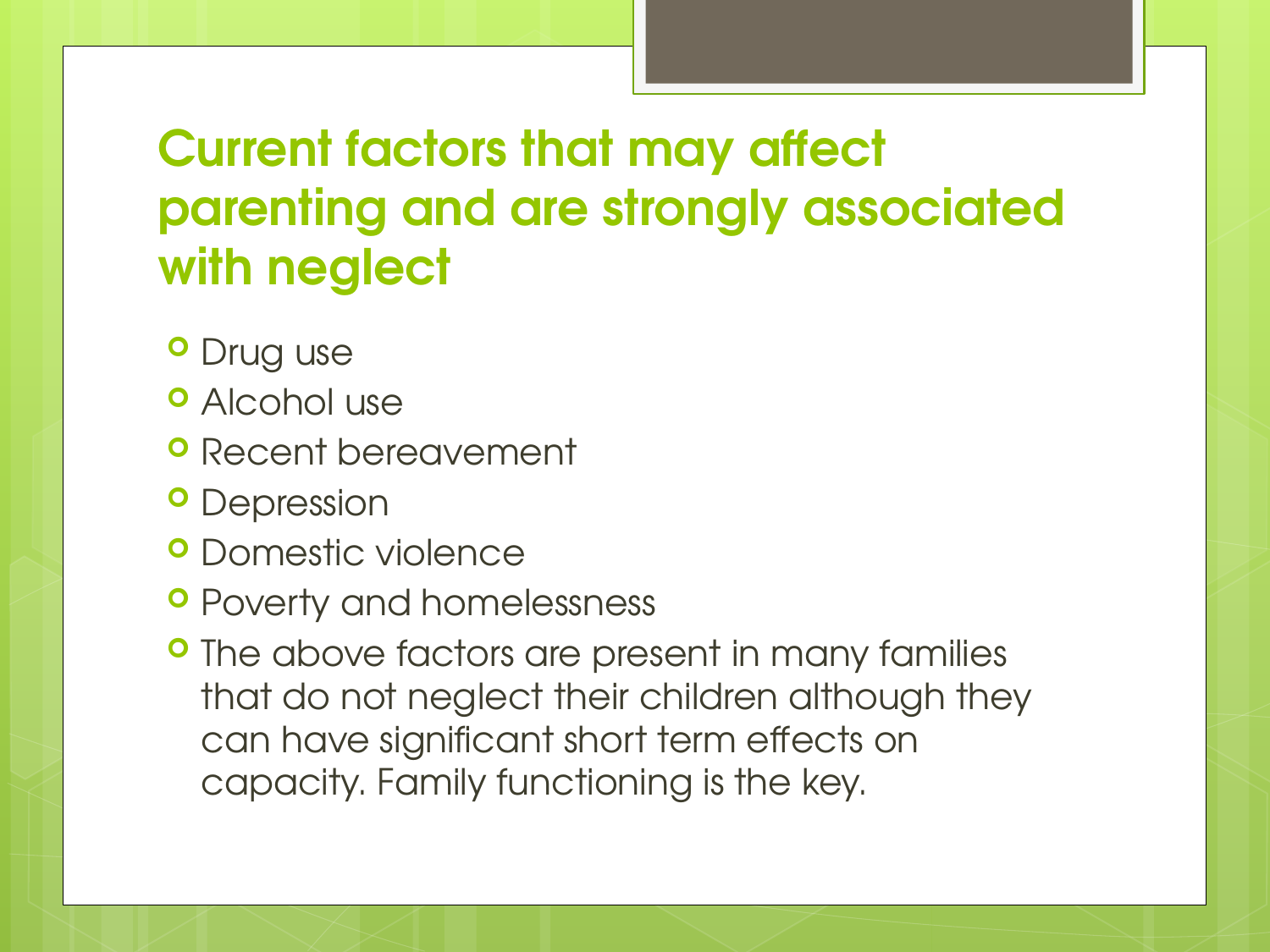

# Current factors that may affect  parenting and are strongly associated with neglect
Drug use
Alcohol use
Recent bereavement
Depression
Domestic violence
Poverty and homelessness
The above factors are present in many families that do not neglect their children although they can have significant short term effects on capacity. Family functioning is the key.